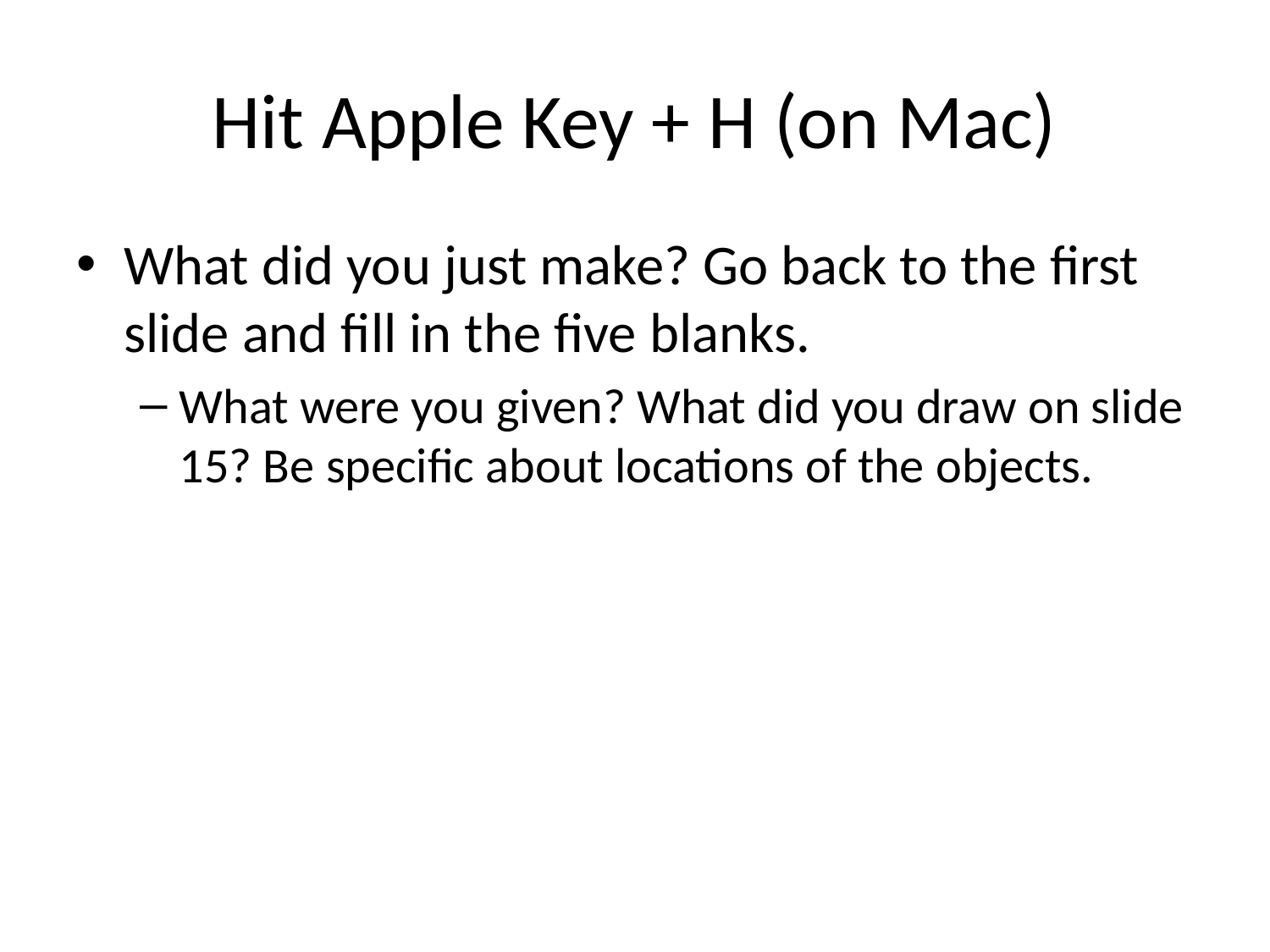

# Hit Apple Key + H (on Mac)
What did you just make? Go back to the first slide and fill in the five blanks.
What were you given? What did you draw on slide 15? Be specific about locations of the objects.